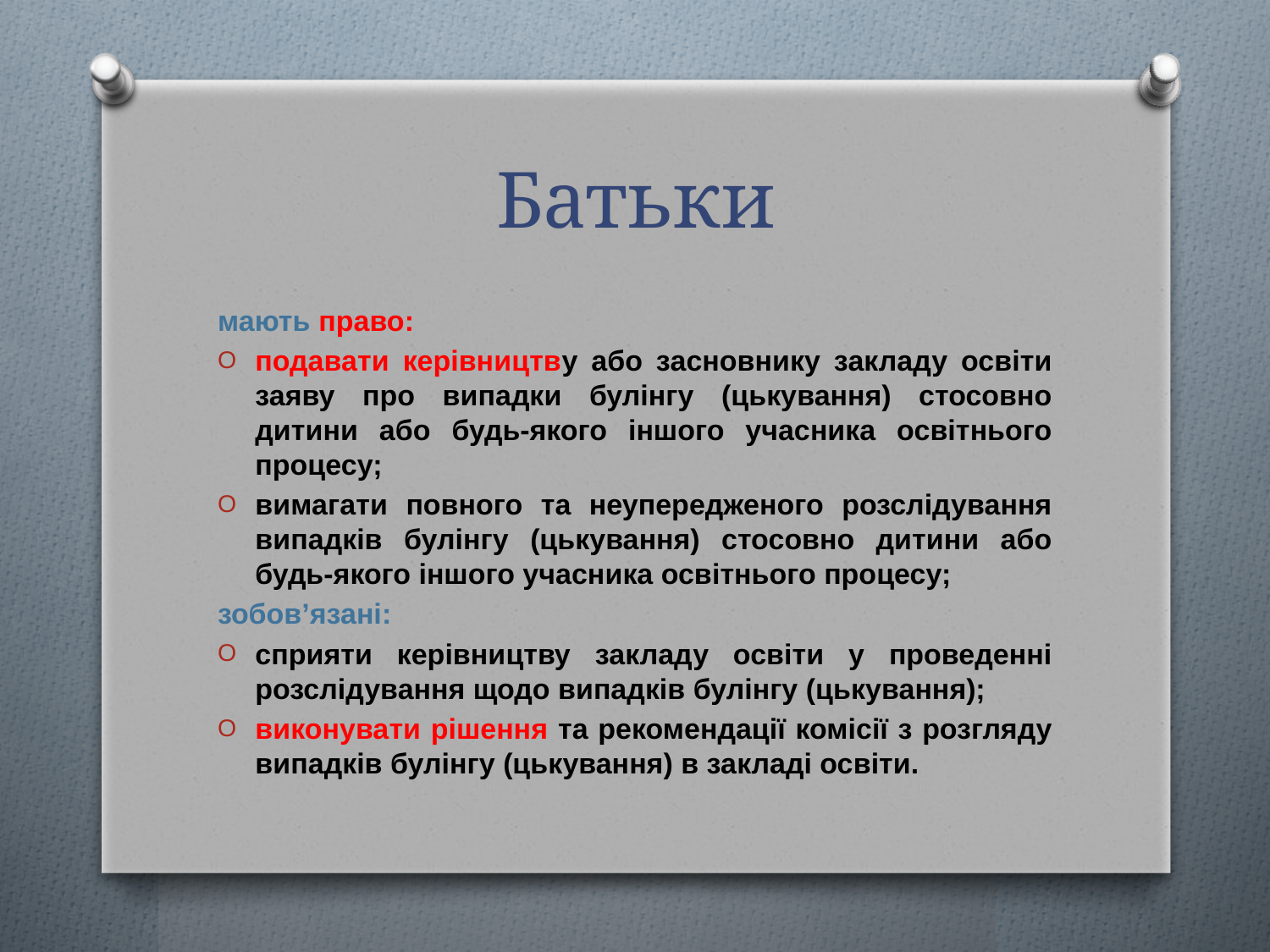

# Батьки
мають право:
подавати керівництву або засновнику закладу освіти заяву про випадки булінгу (цькування) стосовно дитини або будь-якого іншого учасника освітнього процесу;
вимагати повного та неупередженого розслідування випадків булінгу (цькування) стосовно дитини або будь-якого іншого учасника освітнього процесу;
зобов’язані:
сприяти керівництву закладу освіти у проведенні розслідування щодо випадків булінгу (цькування);
виконувати рішення та рекомендації комісії з розгляду випадків булінгу (цькування) в закладі освіти.